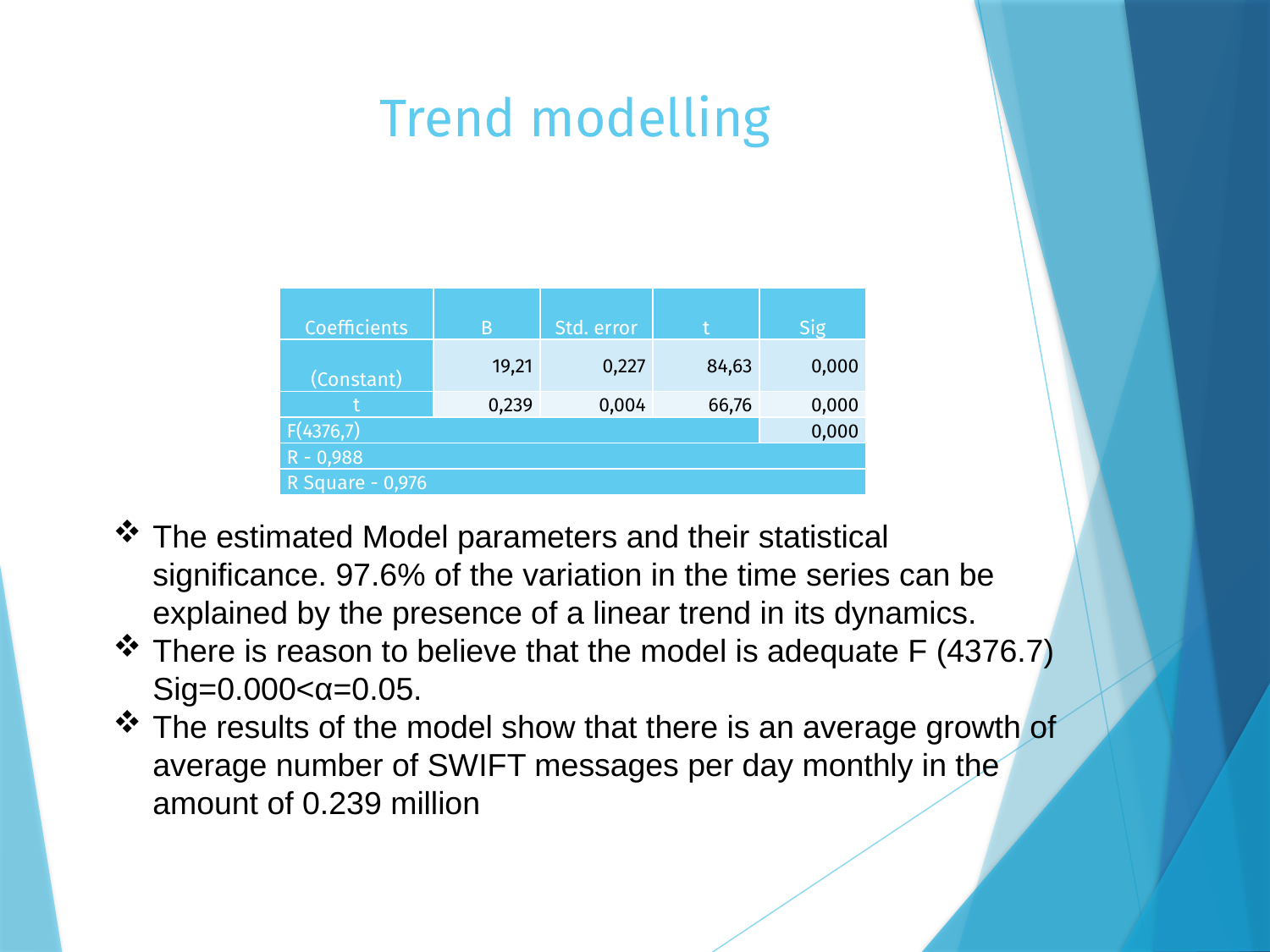

# Trend modelling
| Coefficients | B | Std. error | t | Sig |
| --- | --- | --- | --- | --- |
| (Constant) | 19,21 | 0,227 | 84,63 | 0,000 |
| t | 0,239 | 0,004 | 66,76 | 0,000 |
| F(4376,7) |  |  |  | 0,000 |
| R - 0,988 |  |  |  |  |
| R Square - 0,976 |  |  |  |  |
The estimated Model parameters and their statistical significance. 97.6% of the variation in the time series can be explained by the presence of a linear trend in its dynamics.
There is reason to believe that the model is adequate F (4376.7) Sig=0.000<α=0.05.
The results of the model show that there is an average growth of average number of SWIFT messages per day monthly in the amount of 0.239 million